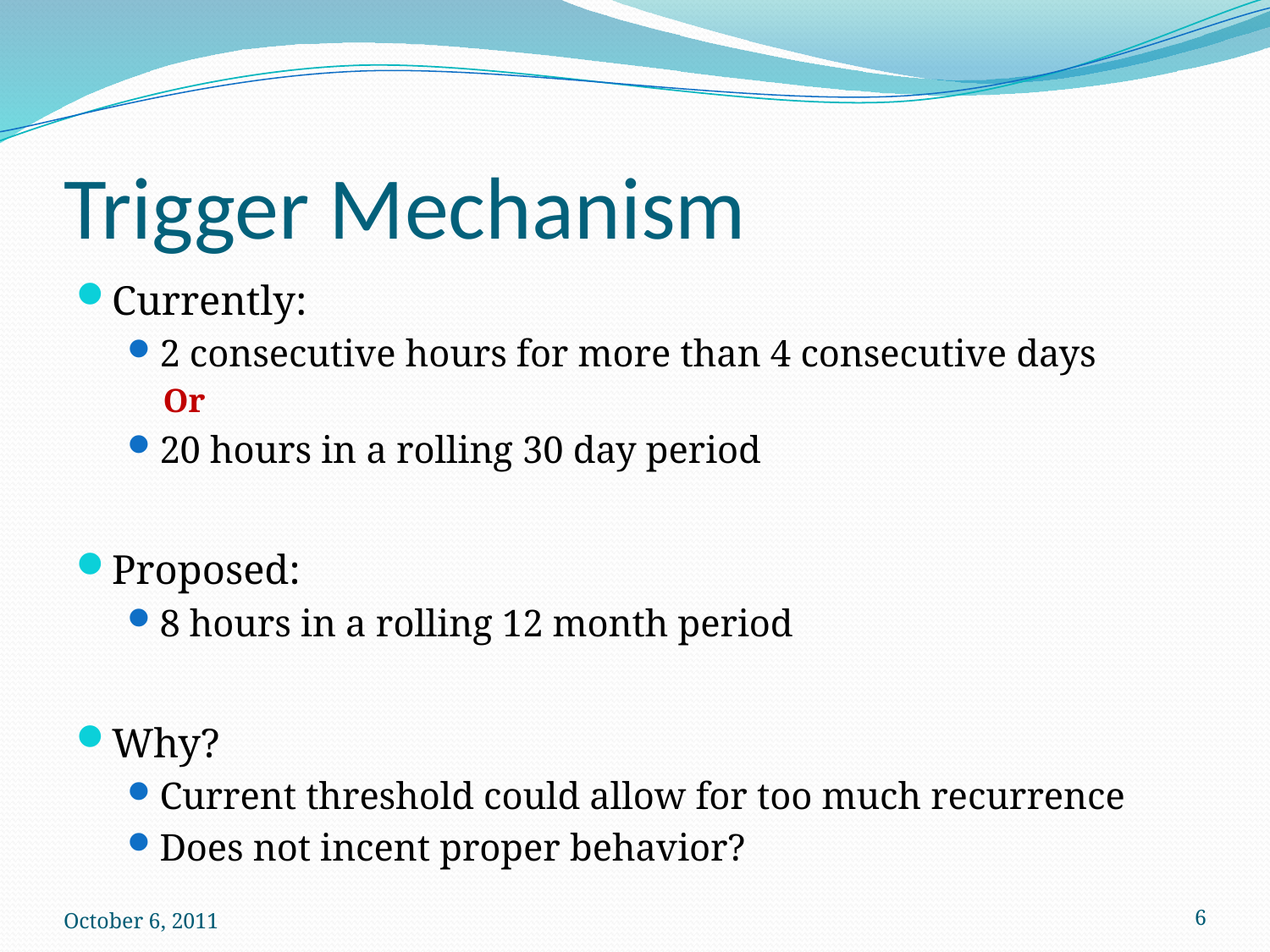

# Trigger Mechanism
Currently:
2 consecutive hours for more than 4 consecutive days
Or
20 hours in a rolling 30 day period

Proposed:
8 hours in a rolling 12 month period

Why?
Current threshold could allow for too much recurrence
Does not incent proper behavior?
October 6, 2011
6